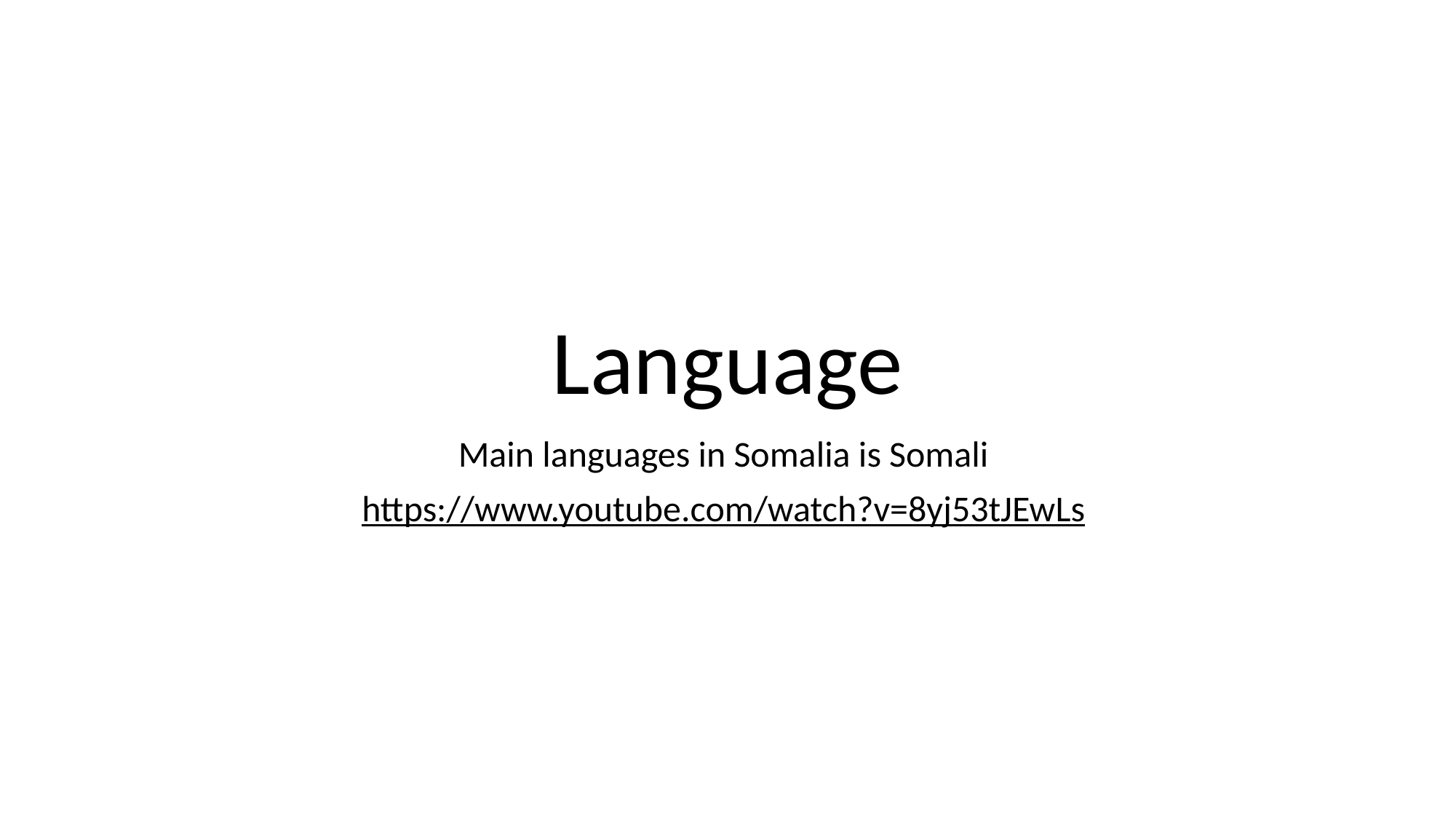

# Language
Main languages in Somalia is Somali
https://www.youtube.com/watch?v=8yj53tJEwLs